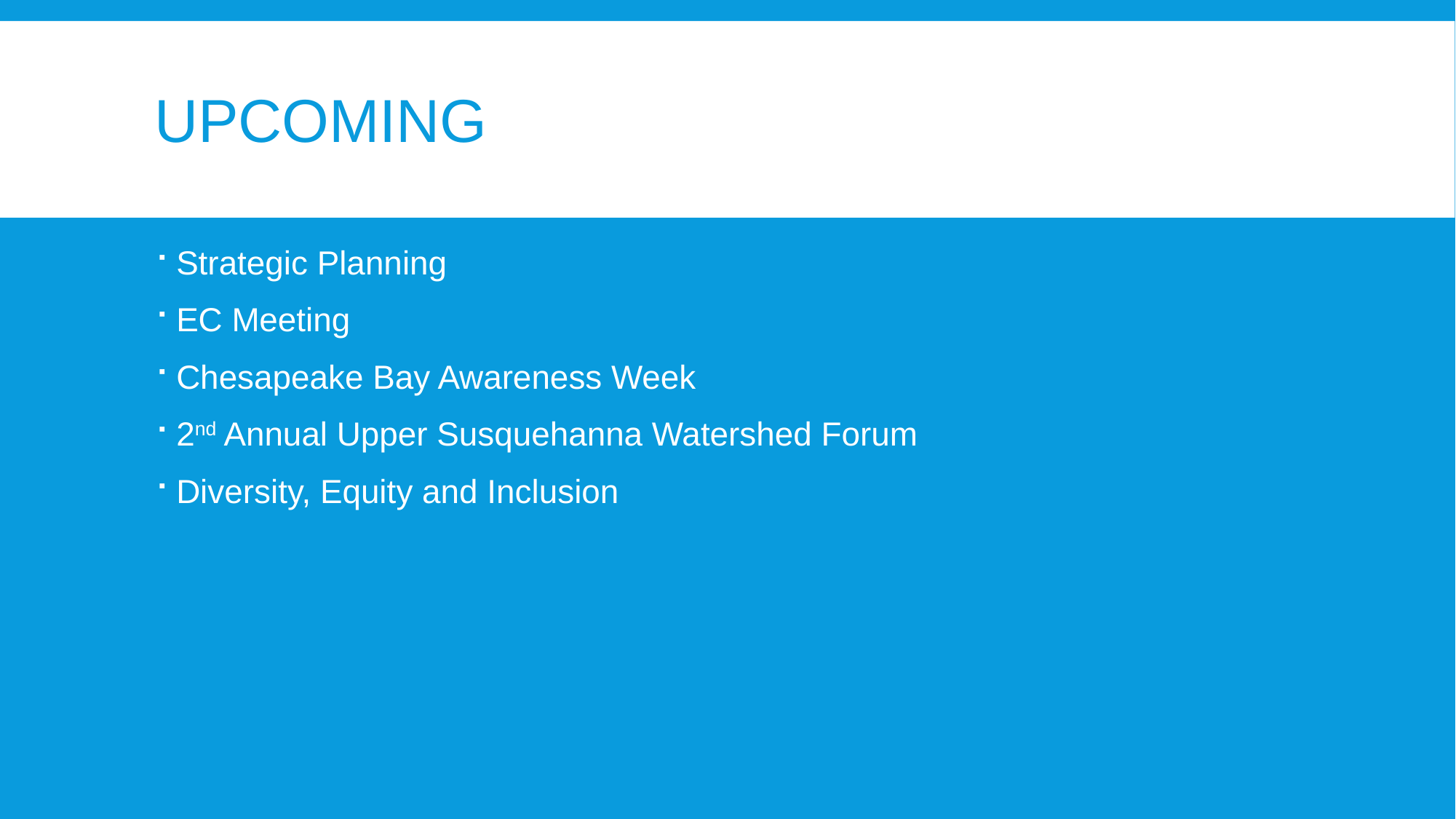

# Upcoming
Strategic Planning
EC Meeting
Chesapeake Bay Awareness Week
2nd Annual Upper Susquehanna Watershed Forum
Diversity, Equity and Inclusion